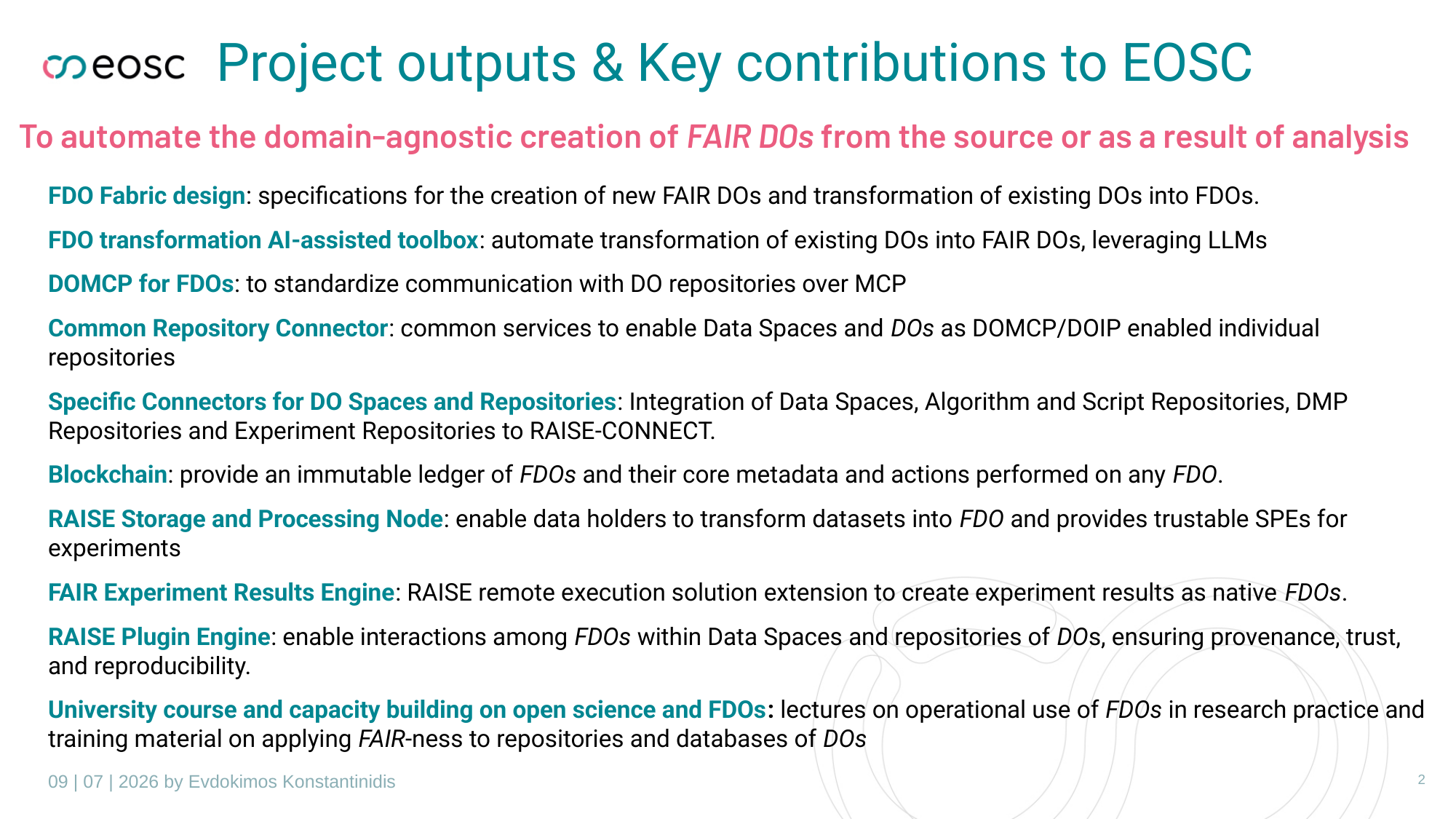

# Project outputs & Key contributions to EOSC
To automate the domain-agnostic creation of FAIR DOs from the source or as a result of analysis
FDO Fabric design: specifications for the creation of new FAIR DOs and transformation of existing DOs into FDOs.
FDO transformation AI-assisted toolbox: automate transformation of existing DOs into FAIR DOs, leveraging LLMs
DOMCP for FDOs: to standardize communication with DO repositories over MCP
Common Repository Connector: common services to enable Data Spaces and DOs as DOMCP/DOIP enabled individual repositories
Specific Connectors for DO Spaces and Repositories: Integration of Data Spaces, Algorithm and Script Repositories, DMP Repositories and Experiment Repositories to RAISE-CONNECT.
Blockchain: provide an immutable ledger of FDOs and their core metadata and actions performed on any FDO.
RAISE Storage and Processing Node: enable data holders to transform datasets into FDO and provides trustable SPEs for experiments
FAIR Experiment Results Engine: RAISE remote execution solution extension to create experiment results as native FDOs.
RAISE Plugin Engine: enable interactions among FDOs within Data Spaces and repositories of DOs, ensuring provenance, trust, and reproducibility.
University course and capacity building on open science and FDOs: lectures on operational use of FDOs in research practice and training material on applying FAIR-ness to repositories and databases of DOs
09 | 07 | 2026 by Evdokimos Konstantinidis
2